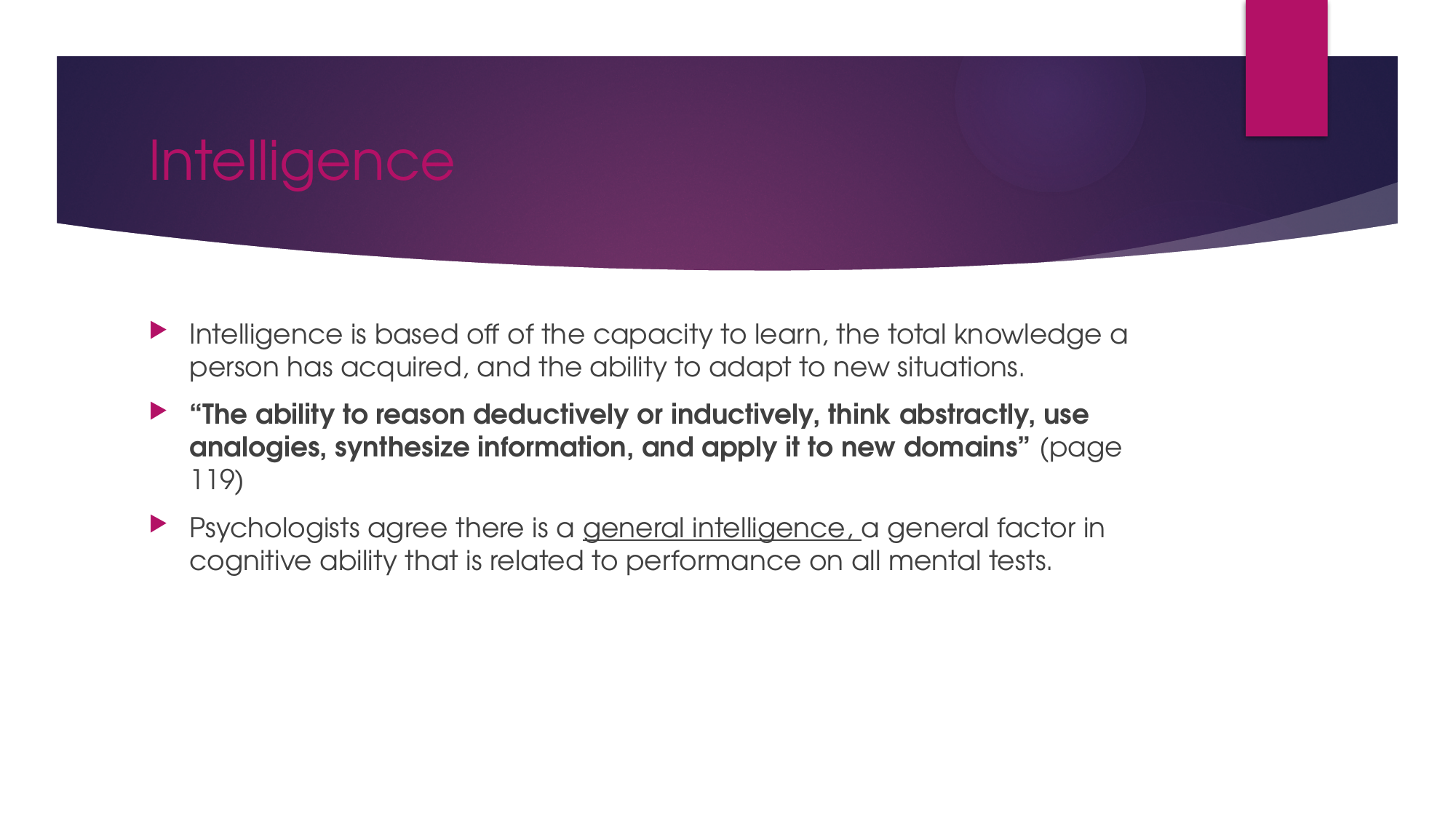

# Intelligence
Intelligence is based off of the capacity to learn, the total knowledge a person has acquired, and the ability to adapt to new situations.
“The ability to reason deductively or inductively, think abstractly, use analogies, synthesize information, and apply it to new domains” (page 119)
Psychologists agree there is a general intelligence, a general factor in cognitive ability that is related to performance on all mental tests.